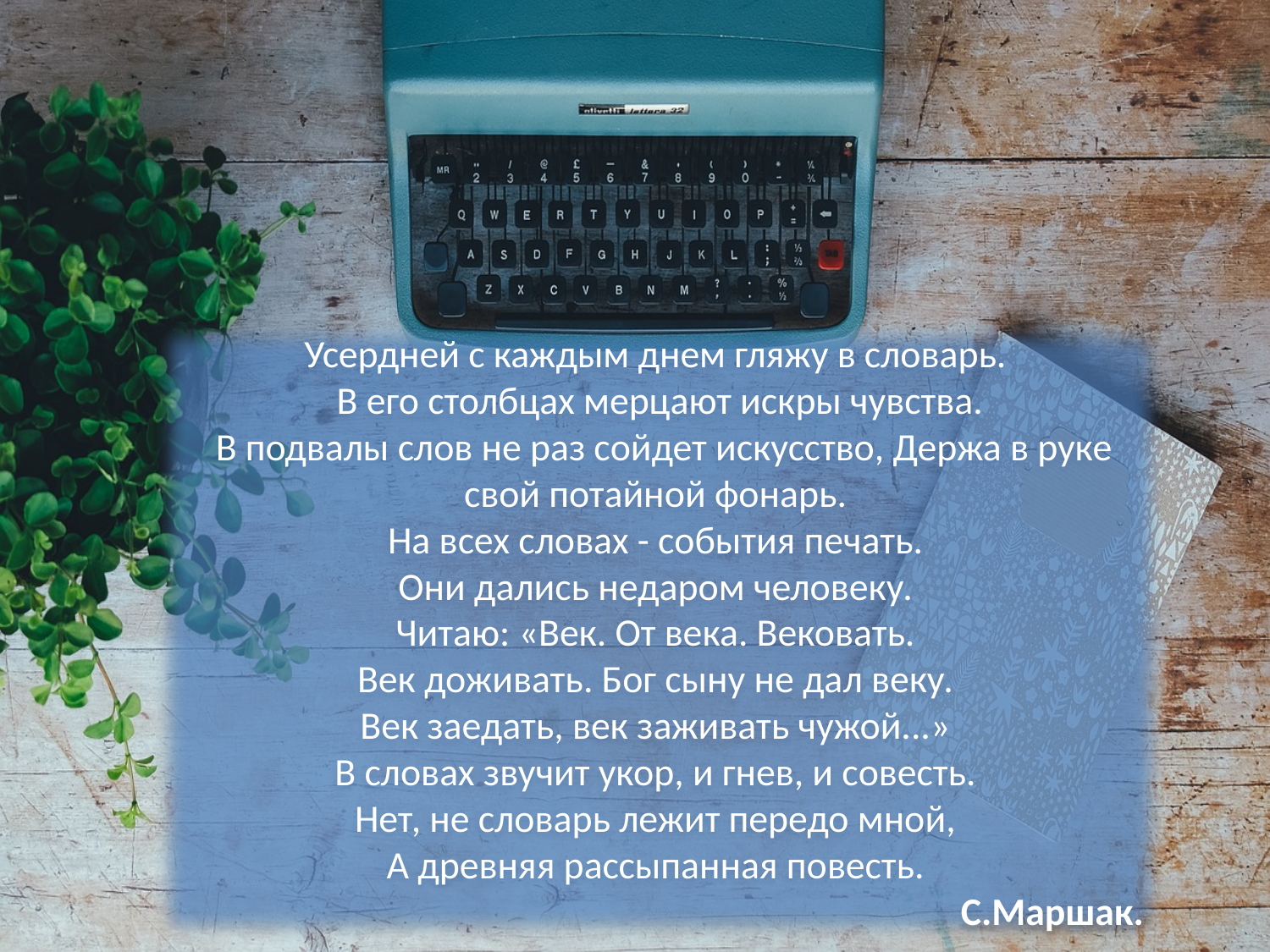

Усердней с каждым днем гляжу в словарь.
В его столбцах мерцают искры чувства.
 В подвалы слов не раз сойдет искусство, Держа в руке свой потайной фонарь.
На всех словах - события печать.
Они дались недаром человеку.
Читаю: «Век. От века. Вековать.
Век доживать. Бог сыну не дал веку.
Век заедать, век заживать чужой...»
В словах звучит укор, и гнев, и совесть.
Нет, не словарь лежит передо мной,
А древняя рассыпанная повесть.
С.Маршак.